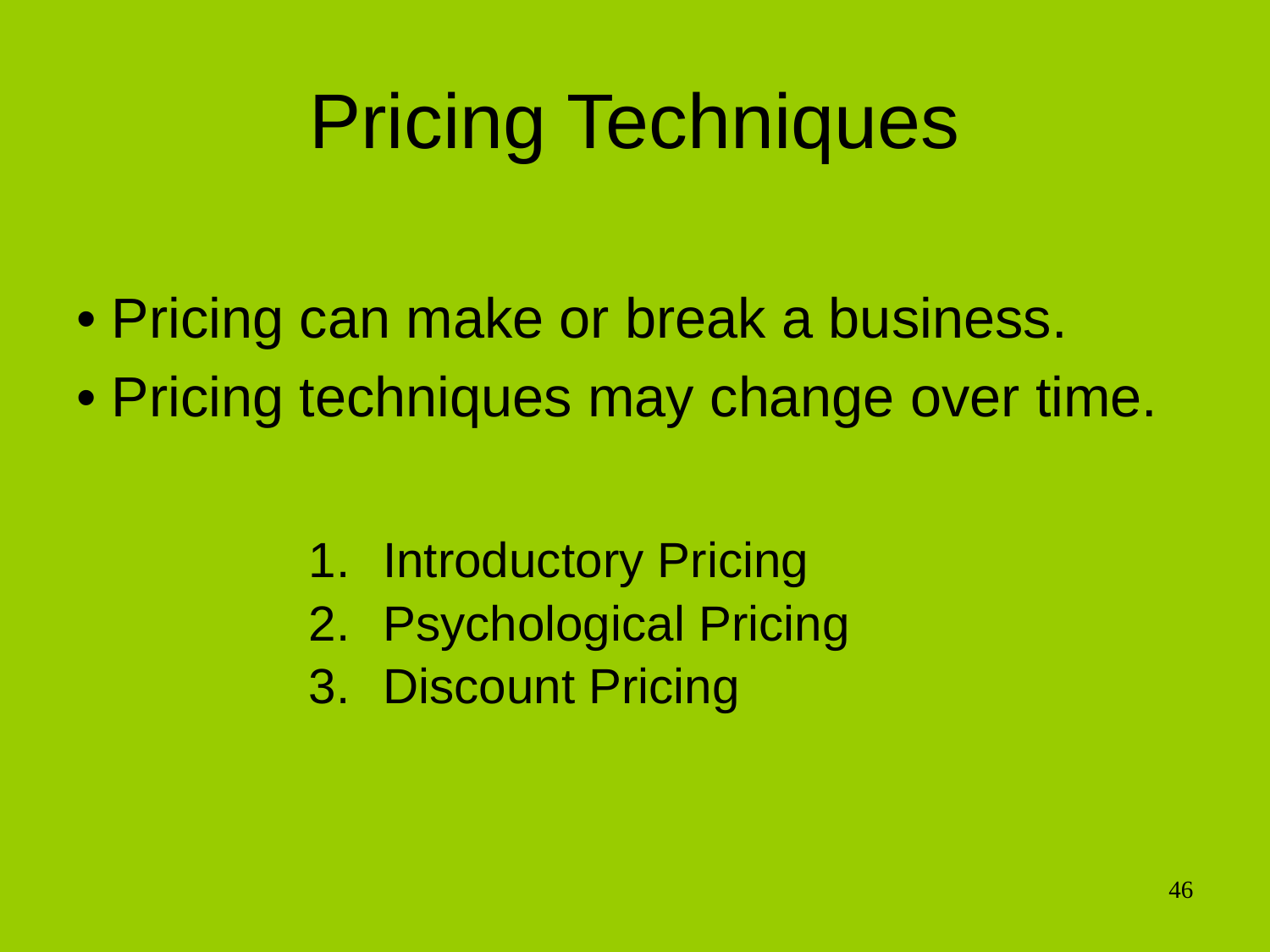

# Pricing Techniques
• Pricing can make or break a business.
• Pricing techniques may change over time.
Introductory Pricing
Psychological Pricing
Discount Pricing
46